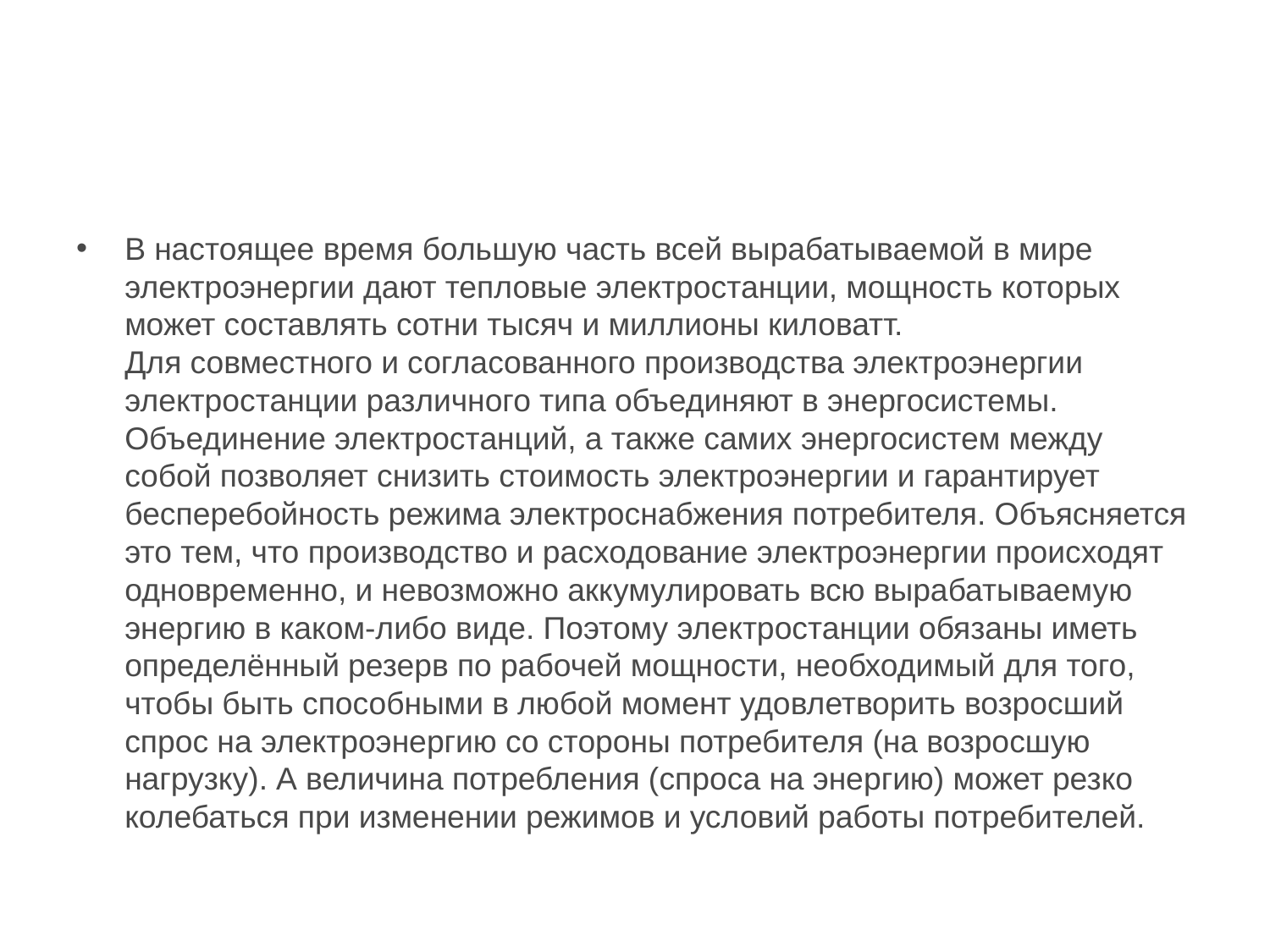

#
В настоящее время большую часть всей вырабатываемой в мире электроэнергии дают тепловые электростанции, мощность которых может составлять сотни тысяч и миллионы киловатт.
Для совместного и согласованного производства электроэнергии электростанции различного типа объединяют в энергосистемы. Объединение электростанций, а также самих энергосистем между собой позволяет снизить стоимость электроэнергии и гарантирует бесперебойность режима электроснабжения потребителя. Объясняется это тем, что производство и расходование электроэнергии происходят одновременно, и невозможно аккумулировать всю вырабатываемую энергию в каком-либо виде. Поэтому электростанции обязаны иметь определённый резерв по рабочей мощности, необходимый для того, чтобы быть способными в любой момент удовлетворить возросший спрос на электроэнергию со стороны потребителя (на возросшую нагрузку). А величина потребления (спроса на энергию) может резко колебаться при изменении режимов и условий работы потребителей.